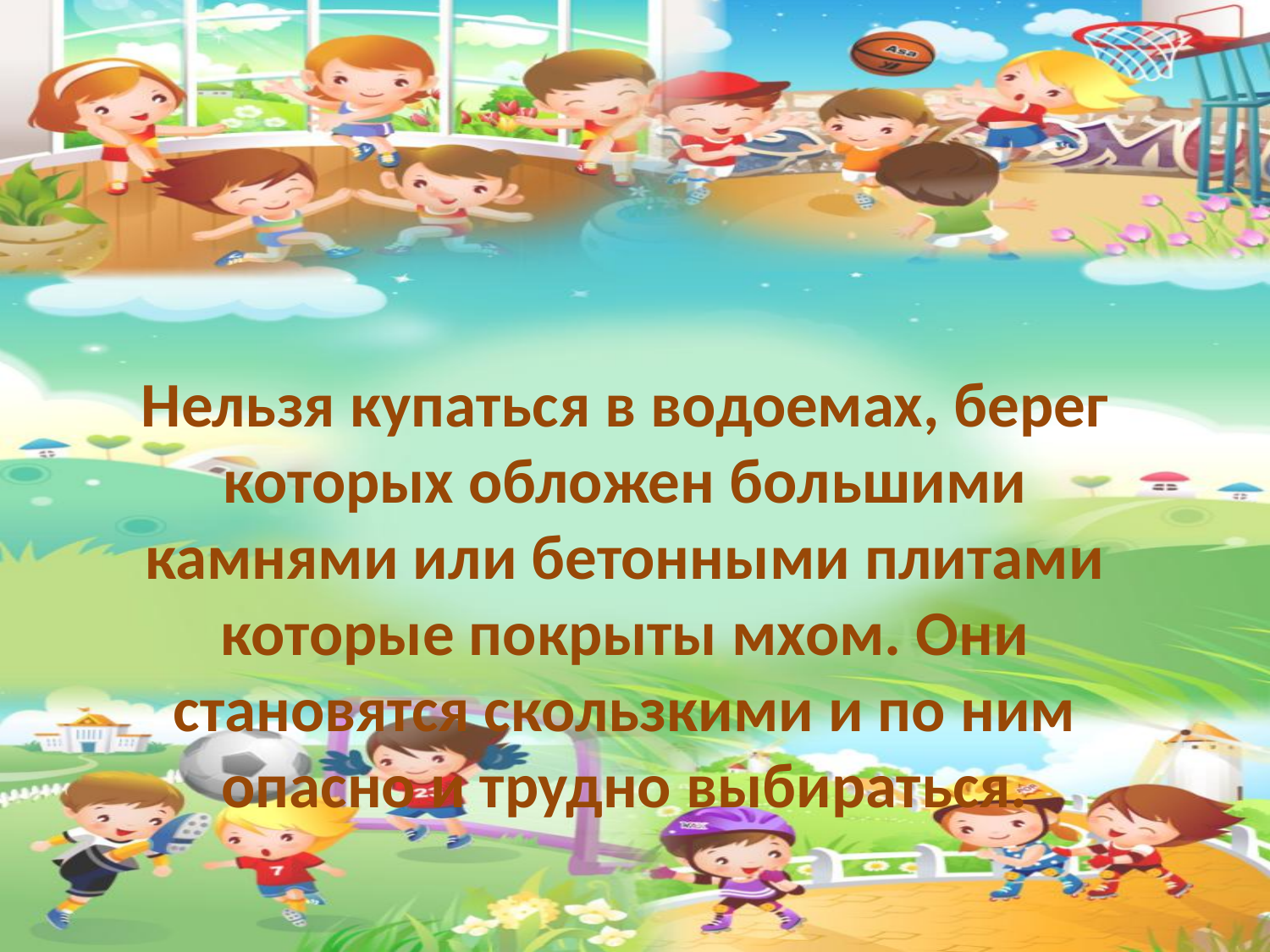

Нельзя купаться в водоемах, берег которых обложен большими камнями или бетонными плитами которые покрыты мхом. Они становятся скользкими и по ним опасно и трудно выбираться.